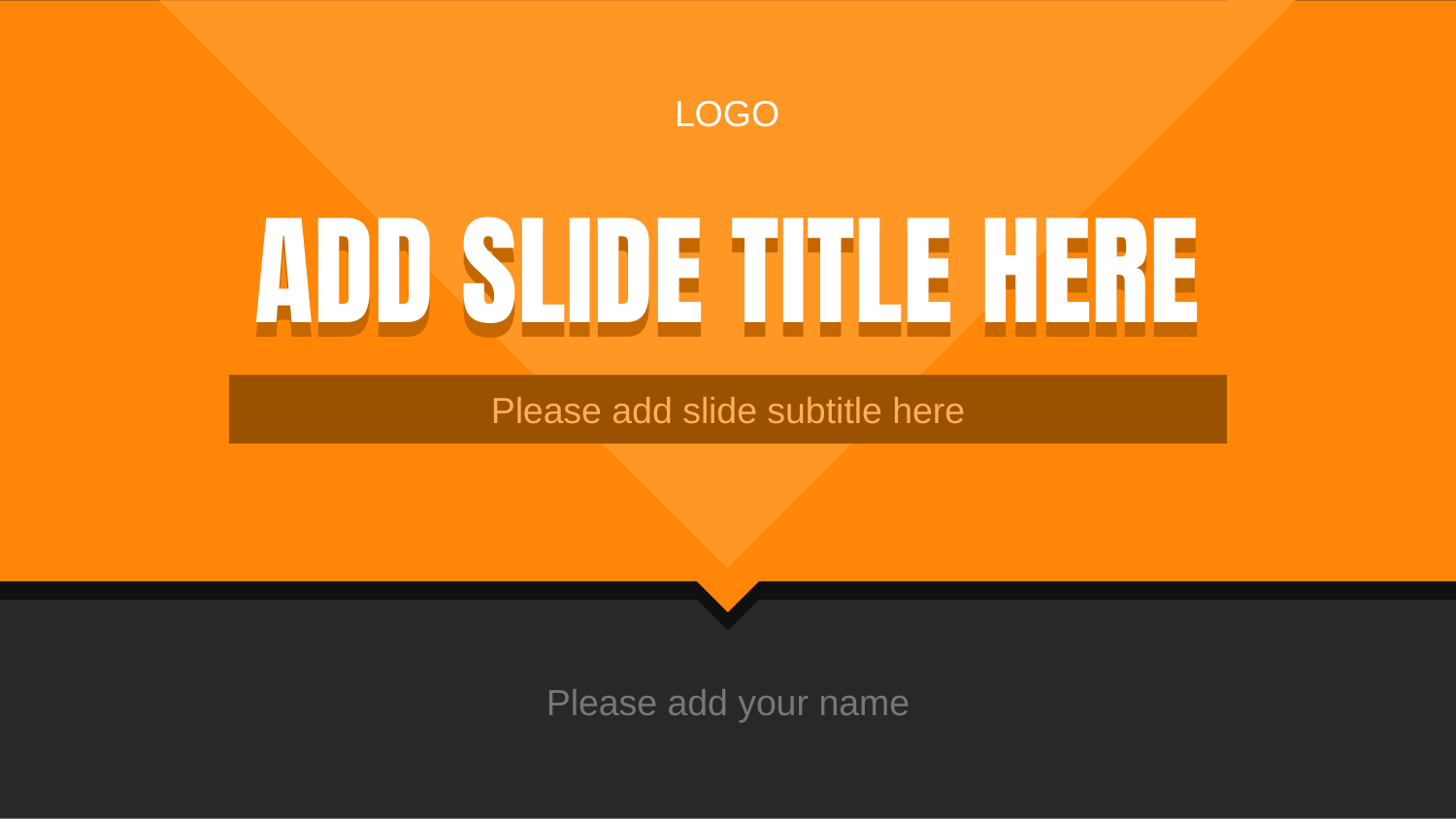

LOGO
ADD SLIDE TITLE HERE
ADD SLIDE TITLE HERE

Please add slide subtitle here
Please add your name